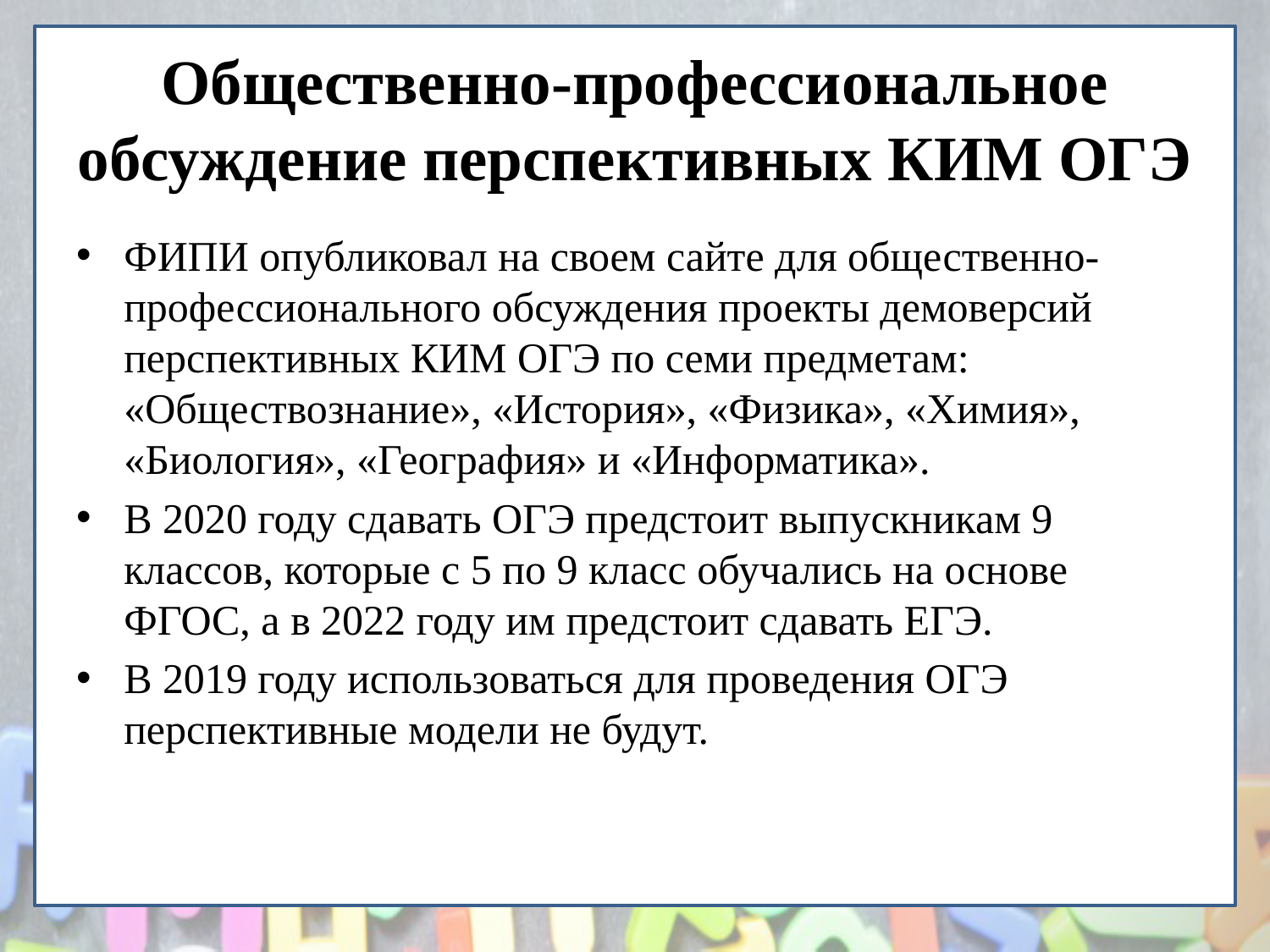

# Общественно-профессиональное обсуждение перспективных КИМ ОГЭ
ФИПИ опубликовал на своем сайте для общественно-профессионального обсуждения проекты демоверсий перспективных КИМ ОГЭ по семи предметам: «Обществознание», «История», «Физика», «Химия», «Биология», «География» и «Информатика».
В 2020 году сдавать ОГЭ предстоит выпускникам 9 классов, которые с 5 по 9 класс обучались на основе ФГОС, а в 2022 году им предстоит сдавать ЕГЭ.
В 2019 году использоваться для проведения ОГЭ перспективные модели не будут.